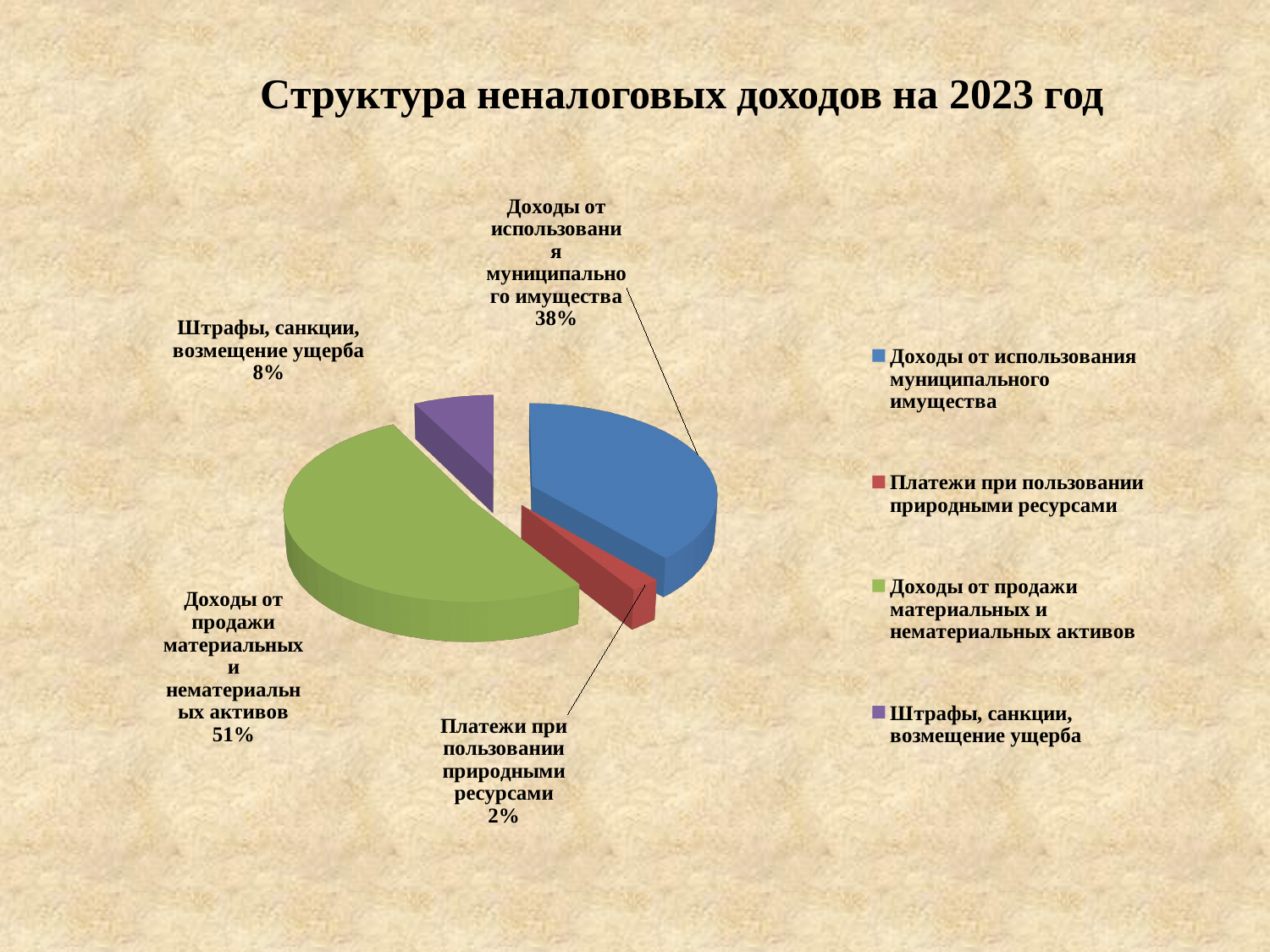

Структура неналоговых доходов на 2023 год

[unsupported chart]